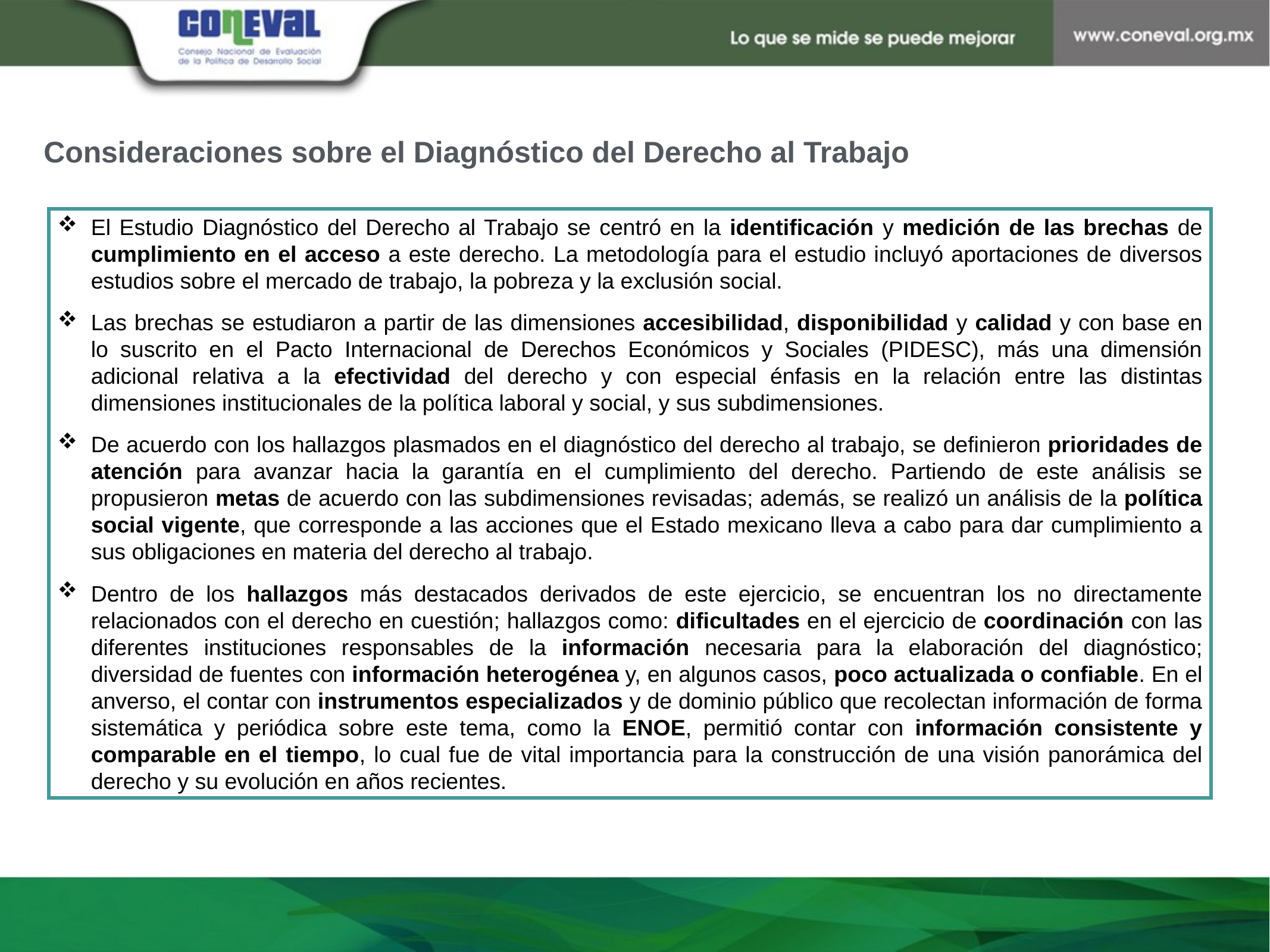

Consideraciones sobre el Diagnóstico del Derecho al Trabajo
El Estudio Diagnóstico del Derecho al Trabajo se centró en la identificación y medición de las brechas de cumplimiento en el acceso a este derecho. La metodología para el estudio incluyó aportaciones de diversos estudios sobre el mercado de trabajo, la pobreza y la exclusión social.
Las brechas se estudiaron a partir de las dimensiones accesibilidad, disponibilidad y calidad y con base en lo suscrito en el Pacto Internacional de Derechos Económicos y Sociales (PIDESC), más una dimensión adicional relativa a la efectividad del derecho y con especial énfasis en la relación entre las distintas dimensiones institucionales de la política laboral y social, y sus subdimensiones.
De acuerdo con los hallazgos plasmados en el diagnóstico del derecho al trabajo, se definieron prioridades de atención para avanzar hacia la garantía en el cumplimiento del derecho. Partiendo de este análisis se propusieron metas de acuerdo con las subdimensiones revisadas; además, se realizó un análisis de la política social vigente, que corresponde a las acciones que el Estado mexicano lleva a cabo para dar cumplimiento a sus obligaciones en materia del derecho al trabajo.
Dentro de los hallazgos más destacados derivados de este ejercicio, se encuentran los no directamente relacionados con el derecho en cuestión; hallazgos como: dificultades en el ejercicio de coordinación con las diferentes instituciones responsables de la información necesaria para la elaboración del diagnóstico; diversidad de fuentes con información heterogénea y, en algunos casos, poco actualizada o confiable. En el anverso, el contar con instrumentos especializados y de dominio público que recolectan información de forma sistemática y periódica sobre este tema, como la ENOE, permitió contar con información consistente y comparable en el tiempo, lo cual fue de vital importancia para la construcción de una visión panorámica del derecho y su evolución en años recientes.